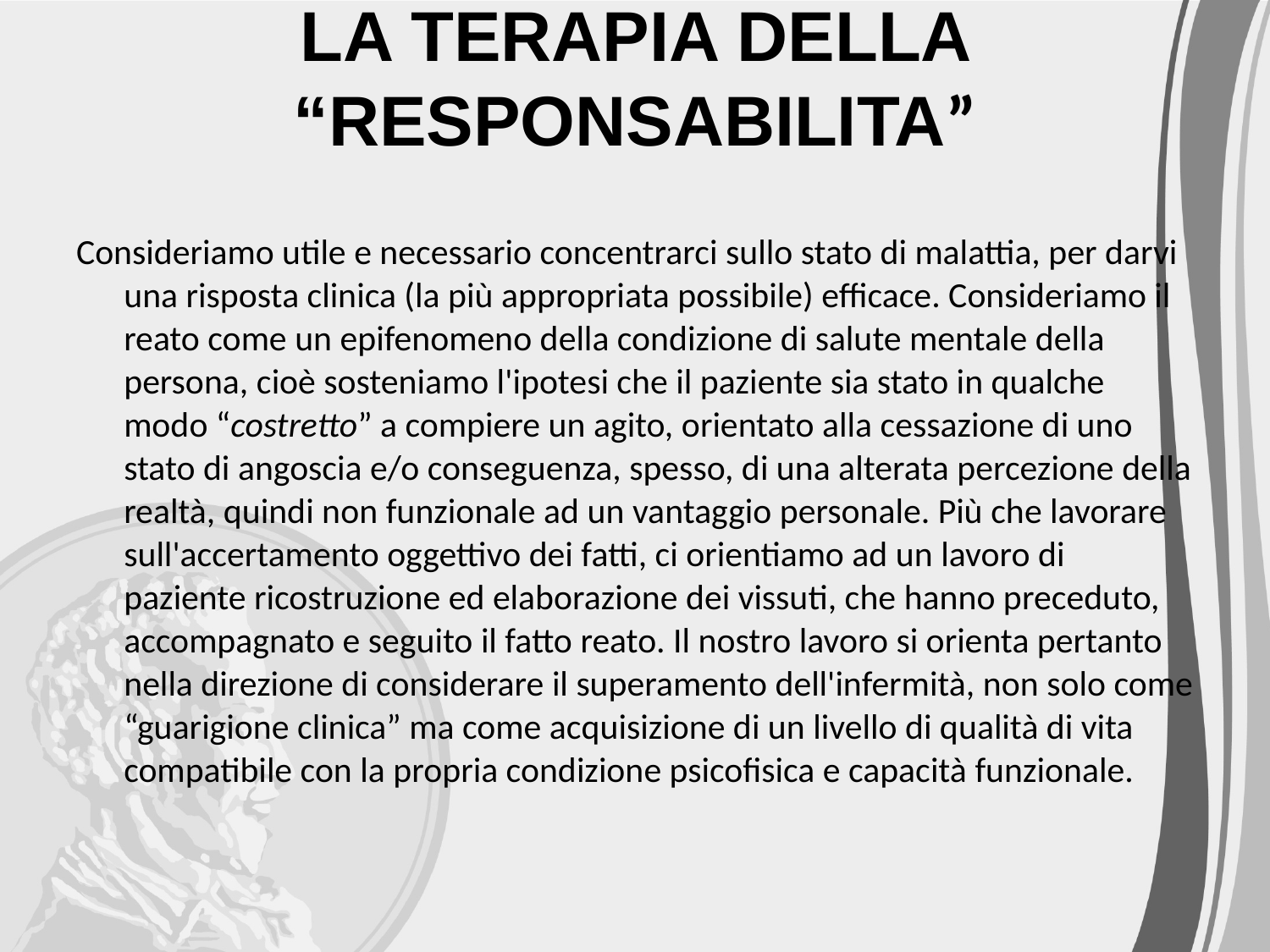

# LA TERAPIA DELLA “RESPONSABILITA”
Consideriamo utile e necessario concentrarci sullo stato di malattia, per darvi una risposta clinica (la più appropriata possibile) efficace. Consideriamo il reato come un epifenomeno della condizione di salute mentale della persona, cioè sosteniamo l'ipotesi che il paziente sia stato in qualche modo “costretto” a compiere un agito, orientato alla cessazione di uno stato di angoscia e/o conseguenza, spesso, di una alterata percezione della realtà, quindi non funzionale ad un vantaggio personale. Più che lavorare sull'accertamento oggettivo dei fatti, ci orientiamo ad un lavoro di paziente ricostruzione ed elaborazione dei vissuti, che hanno preceduto, accompagnato e seguito il fatto reato. Il nostro lavoro si orienta pertanto nella direzione di considerare il superamento dell'infermità, non solo come “guarigione clinica” ma come acquisizione di un livello di qualità di vita compatibile con la propria condizione psicofisica e capacità funzionale.